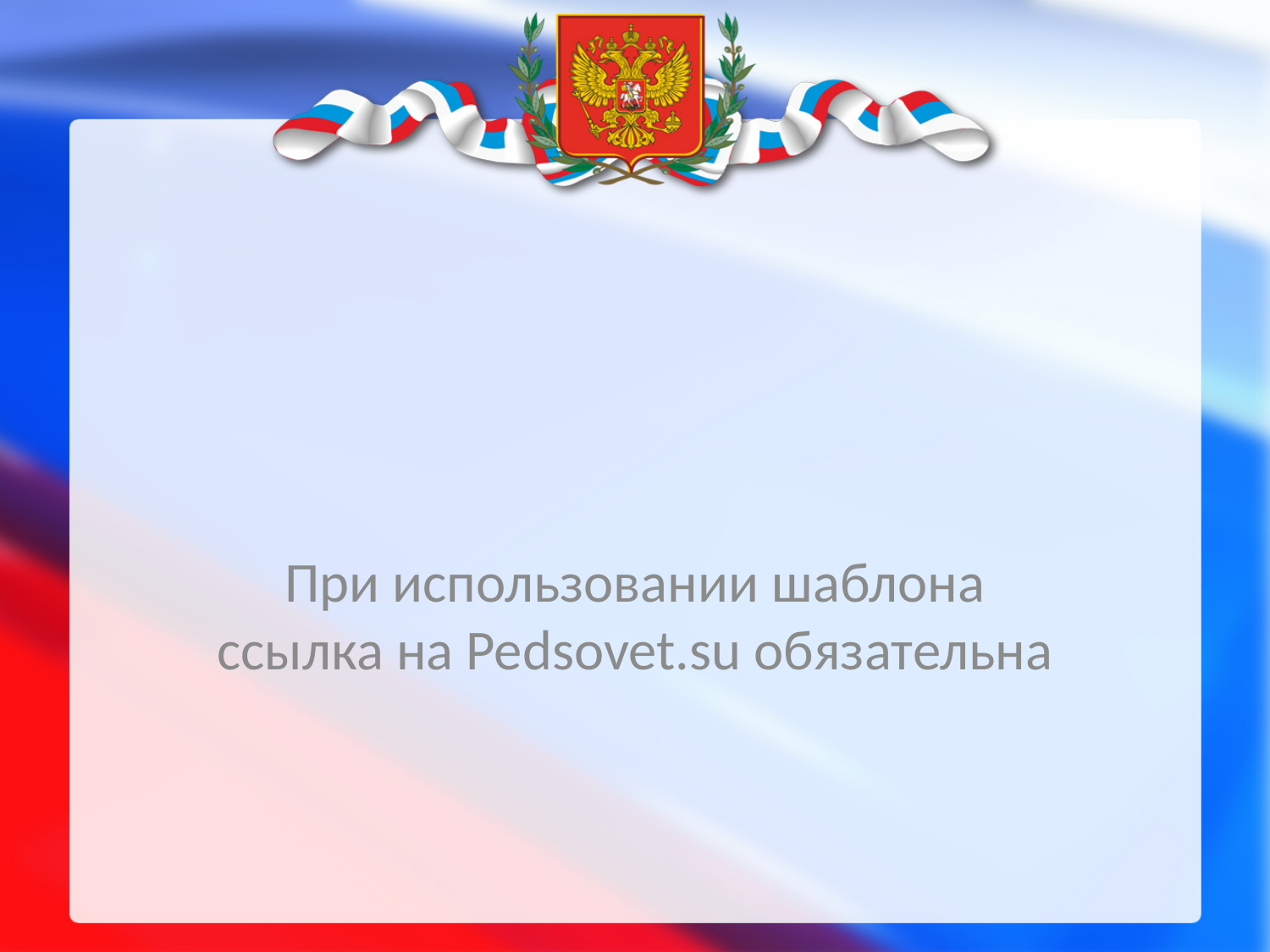

#
При использовании шаблона ссылка на Pedsovet.su обязательна